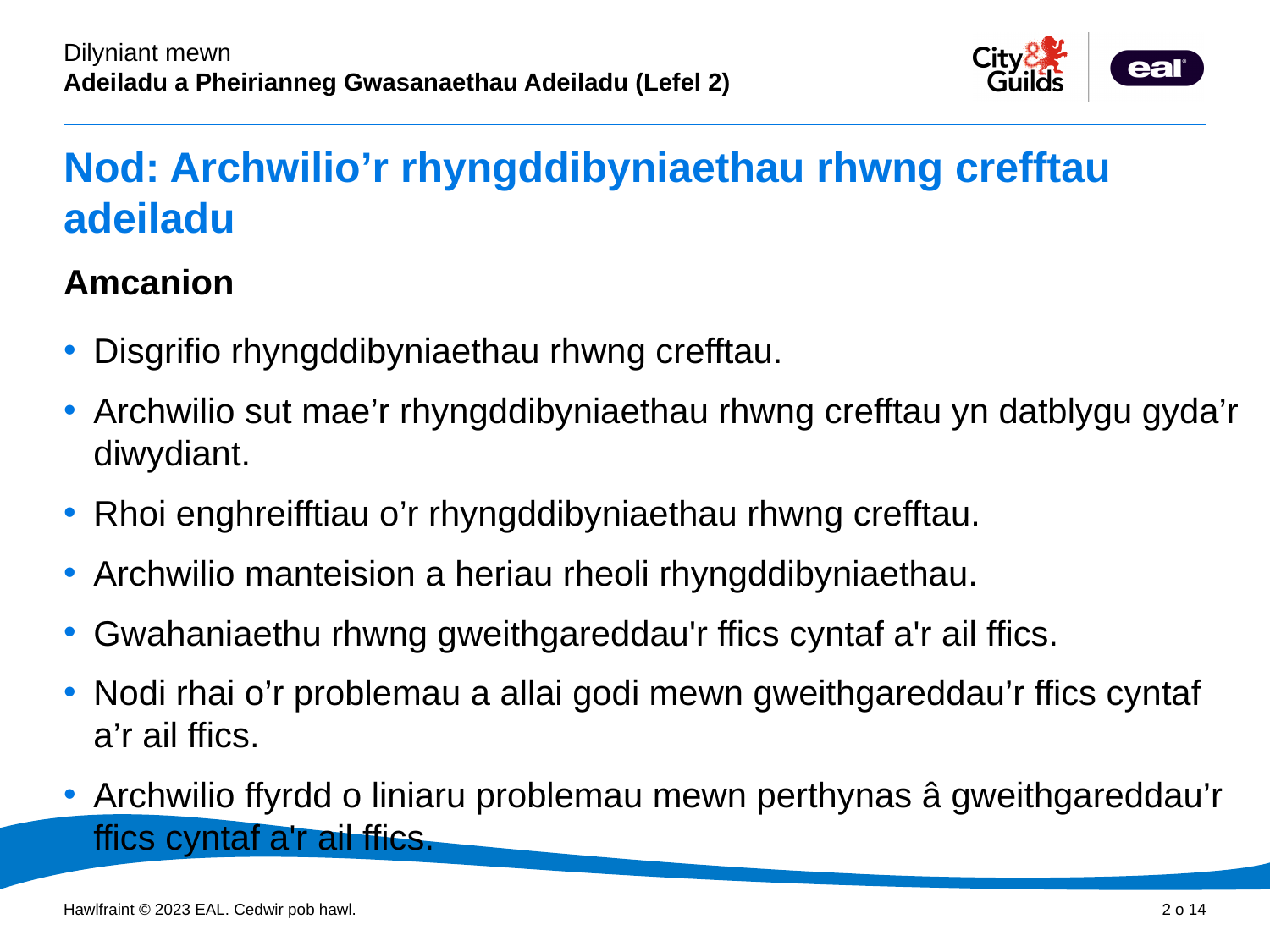

# Nod: Archwilio’r rhyngddibyniaethau rhwng crefftau adeiladu
Amcanion
Disgrifio rhyngddibyniaethau rhwng crefftau.
Archwilio sut mae’r rhyngddibyniaethau rhwng crefftau yn datblygu gyda’r diwydiant.
Rhoi enghreifftiau o’r rhyngddibyniaethau rhwng crefftau.
Archwilio manteision a heriau rheoli rhyngddibyniaethau.
Gwahaniaethu rhwng gweithgareddau'r ffics cyntaf a'r ail ffics.
Nodi rhai o’r problemau a allai godi mewn gweithgareddau’r ffics cyntaf a’r ail ffics.
Archwilio ffyrdd o liniaru problemau mewn perthynas â gweithgareddau’r ffics cyntaf a'r ail ffics.